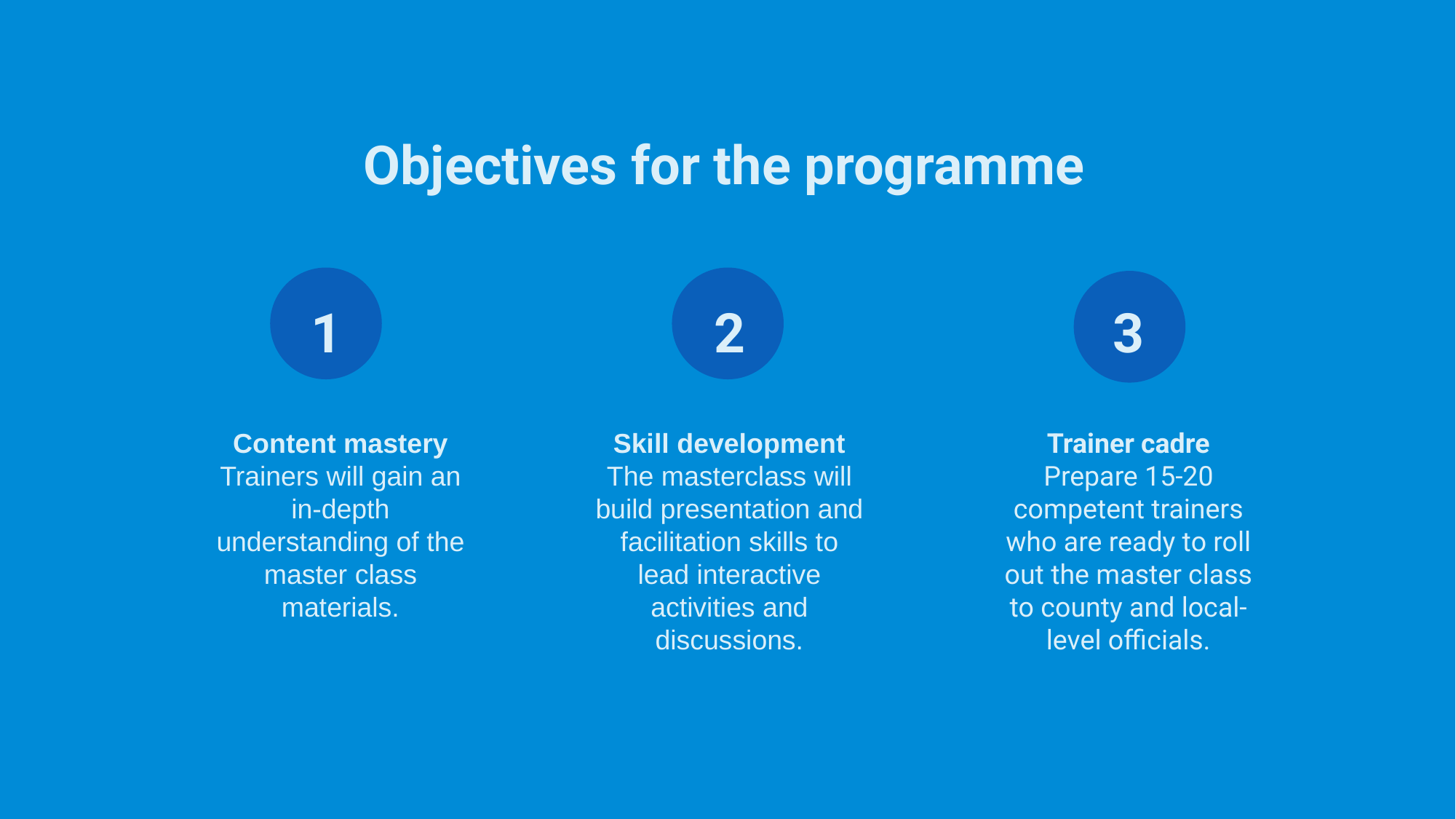

Objectives for the programme

1
2
3
Content mastery Trainers will gain an in-depth understanding of the master class materials.
Skill development
The masterclass will build presentation and facilitation skills to lead interactive activities and discussions.
Trainer cadre
Prepare 15-20 competent trainers who are ready to roll out the master class to county and local-level officials.